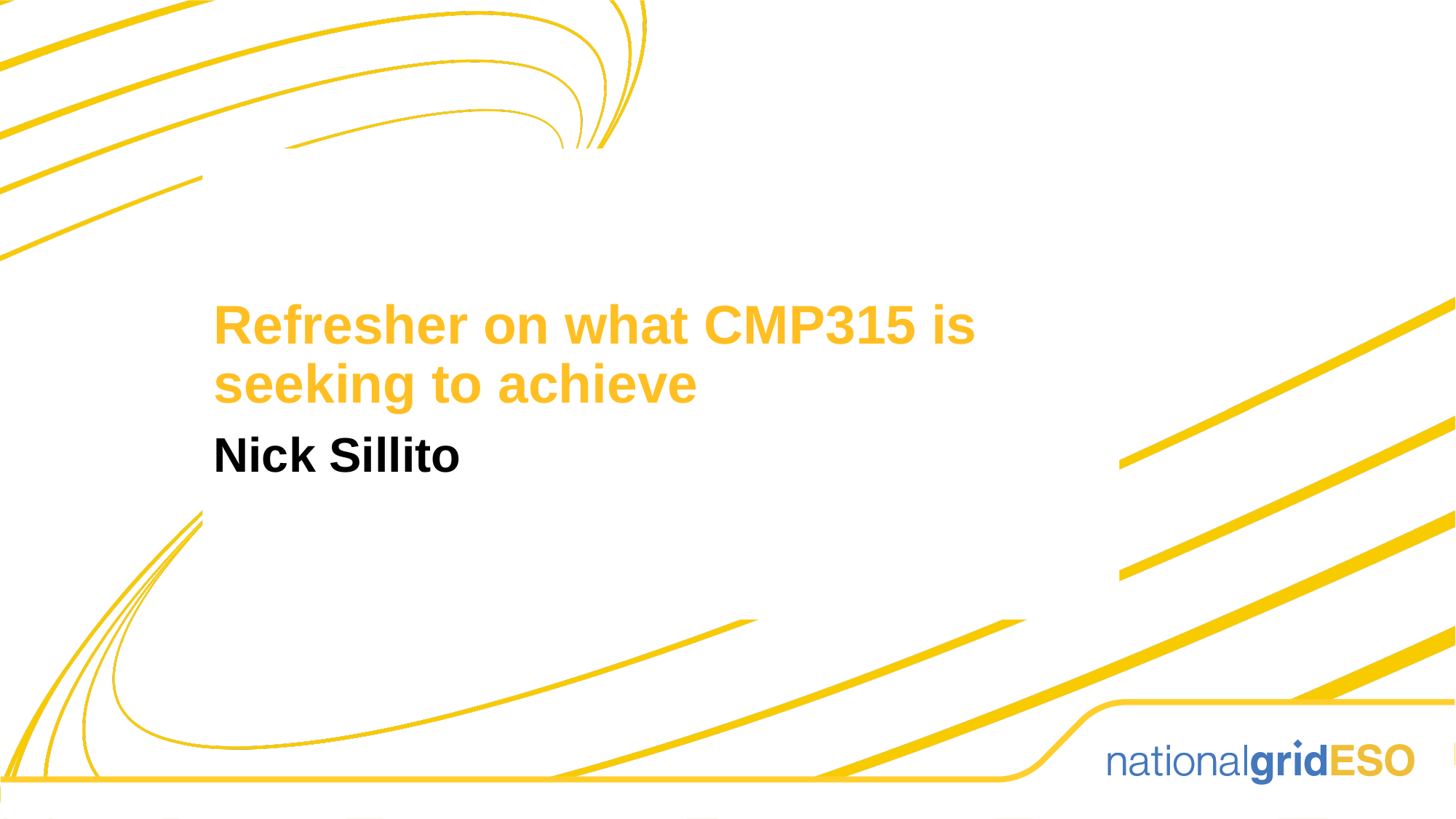

Refresher on what CMP315 is seeking to achieve
Nick Sillito